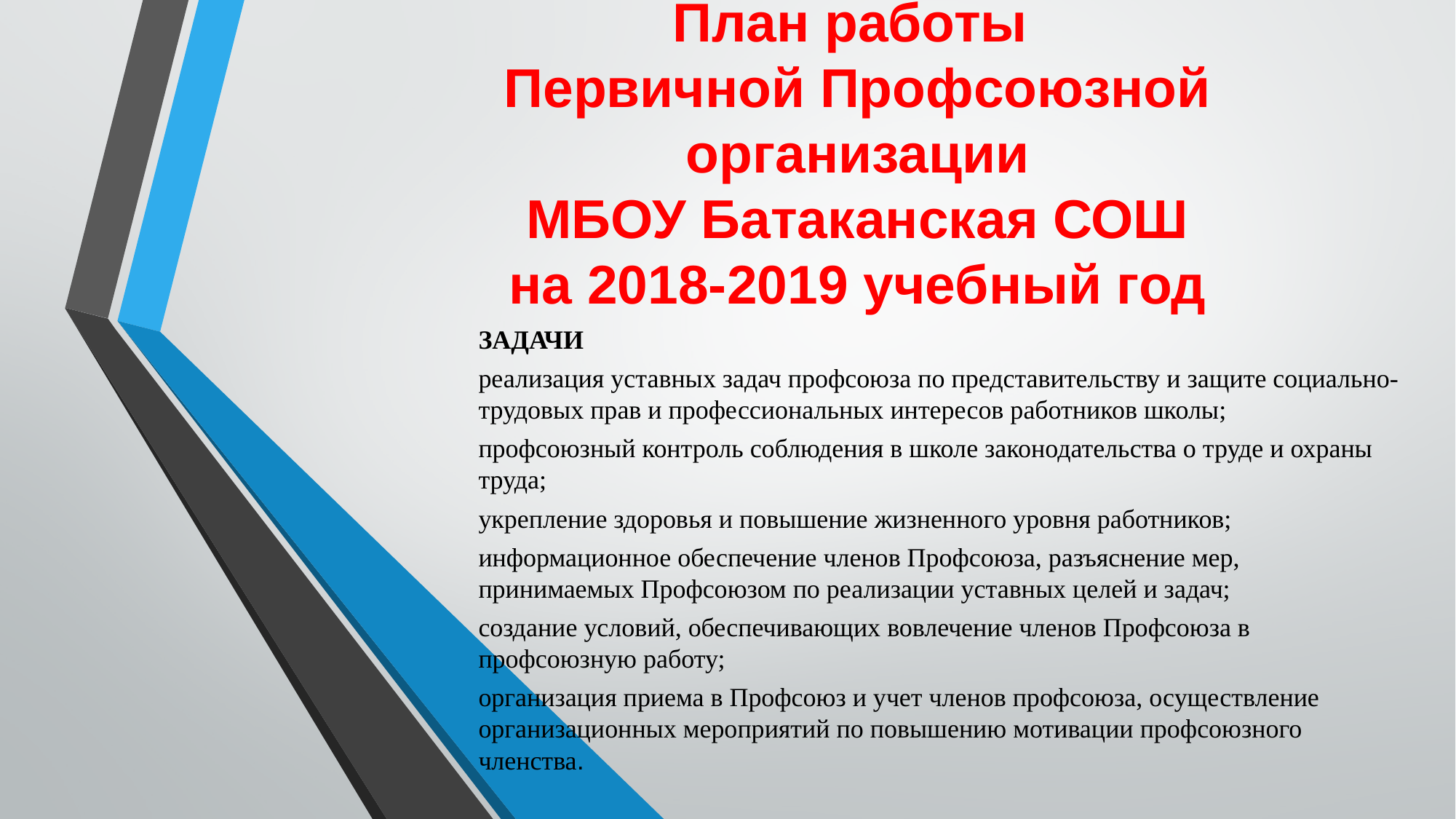

# План работы Первичной Профсоюзной организации МБОУ Батаканская СОШ на 2018-2019 учебный год
ЗАДАЧИ
реализация уставных задач профсоюза по представительству и защите социально-трудовых прав и профессиональных интересов работников школы;
профсоюзный контроль соблюдения в школе законодательства о труде и охраны труда;
укрепление здоровья и повышение жизненного уровня работников;
информационное обеспечение членов Профсоюза, разъяснение мер, принимаемых Профсоюзом по реализации уставных целей и задач;
создание условий, обеспечивающих вовлечение членов Профсоюза в профсоюзную работу;
организация приема в Профсоюз и учет членов профсоюза, осуществление организационных мероприятий по повышению мотивации профсоюзного членства.